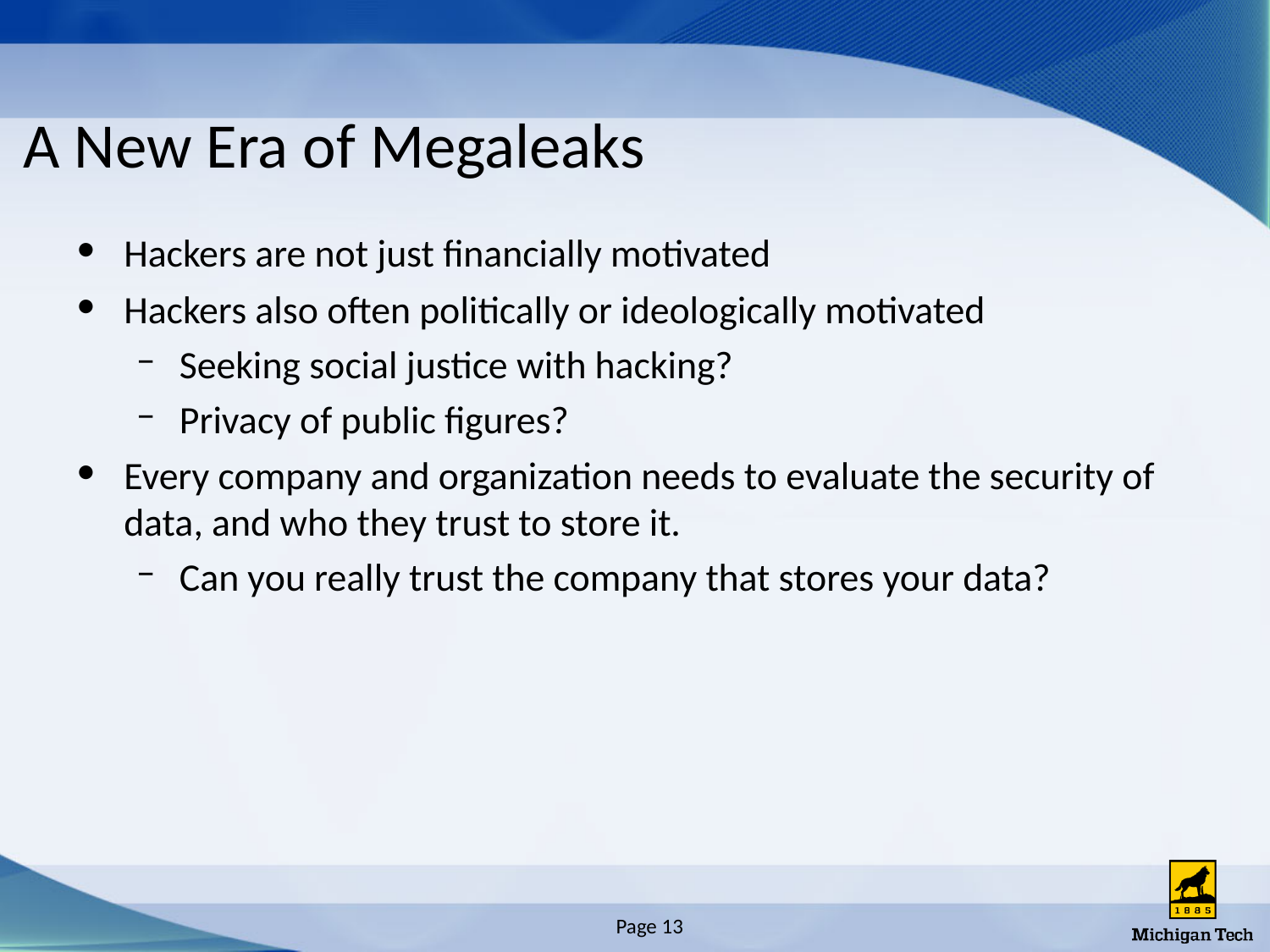

# A New Era of Megaleaks
Hackers are not just financially motivated
Hackers also often politically or ideologically motivated
Seeking social justice with hacking?
Privacy of public figures?
Every company and organization needs to evaluate the security of data, and who they trust to store it.
Can you really trust the company that stores your data?